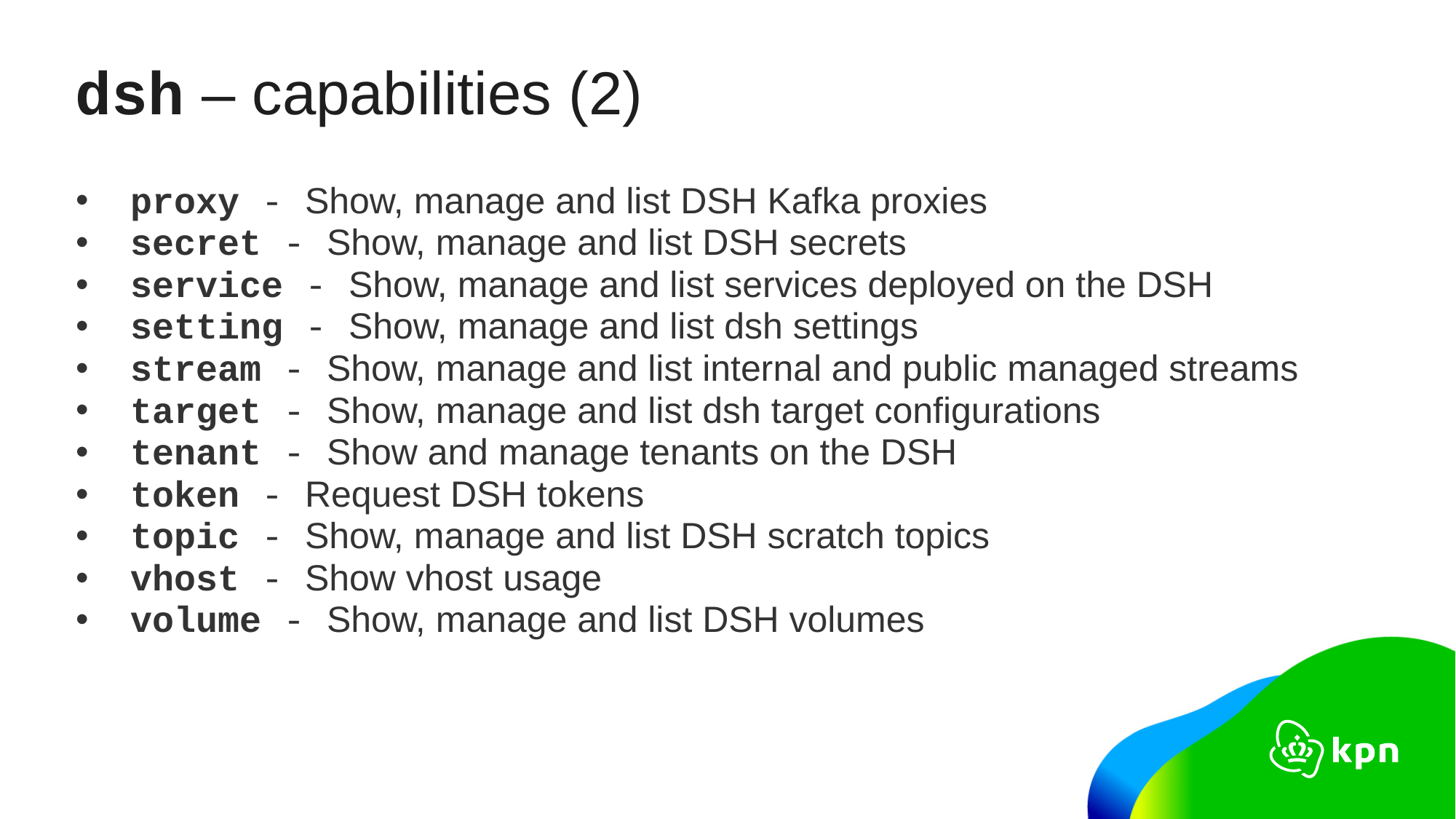

# dsh – capabilities (2)
proxy - Show, manage and list DSH Kafka proxies
secret - Show, manage and list DSH secrets
service - Show, manage and list services deployed on the DSH
setting - Show, manage and list dsh settings
stream - Show, manage and list internal and public managed streams
target - Show, manage and list dsh target configurations
tenant - Show and manage tenants on the DSH
token - Request DSH tokens
topic - Show, manage and list DSH scratch topics
vhost - Show vhost usage
volume - Show, manage and list DSH volumes